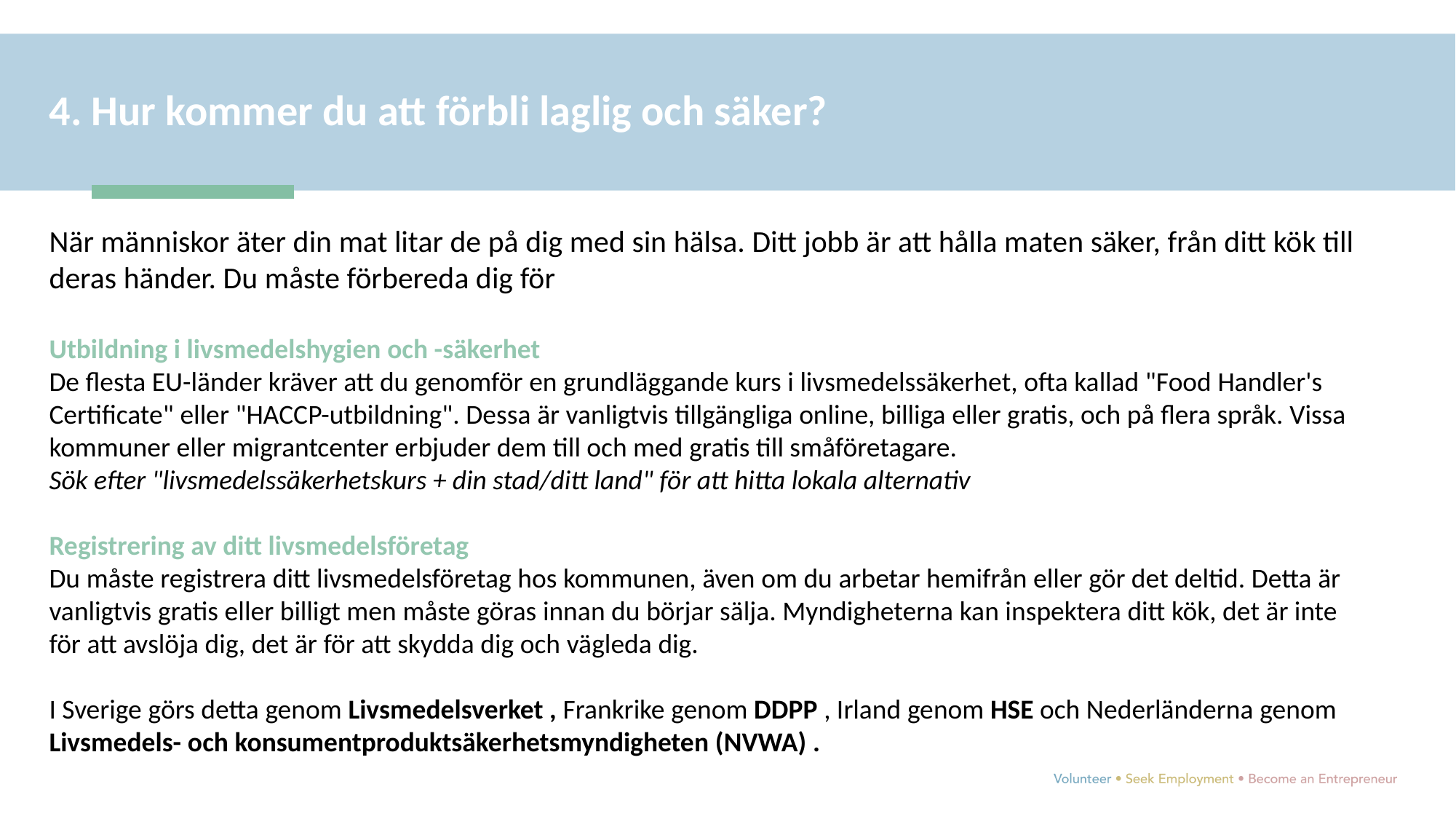

4. Hur kommer du att förbli laglig och säker?

När människor äter din mat litar de på dig med sin hälsa. Ditt jobb är att hålla maten säker, från ditt kök till deras händer. Du måste förbereda dig för

Utbildning i livsmedelshygien och -säkerhet
De flesta EU-länder kräver att du genomför en grundläggande kurs i livsmedelssäkerhet, ofta kallad "Food Handler's Certificate" eller "HACCP-utbildning". Dessa är vanligtvis tillgängliga online, billiga eller gratis, och på flera språk. Vissa kommuner eller migrantcenter erbjuder dem till och med gratis till småföretagare.
Sök efter "livsmedelssäkerhetskurs + din stad/ditt land" för att hitta lokala alternativ

Registrering av ditt livsmedelsföretag
Du måste registrera ditt livsmedelsföretag hos kommunen, även om du arbetar hemifrån eller gör det deltid. Detta är vanligtvis gratis eller billigt men måste göras innan du börjar sälja. Myndigheterna kan inspektera ditt kök, det är inte för att avslöja dig, det är för att skydda dig och vägleda dig.

I Sverige görs detta genom Livsmedelsverket , Frankrike genom DDPP , Irland genom HSE och Nederländerna genom Livsmedels- och konsumentproduktsäkerhetsmyndigheten (NVWA) .